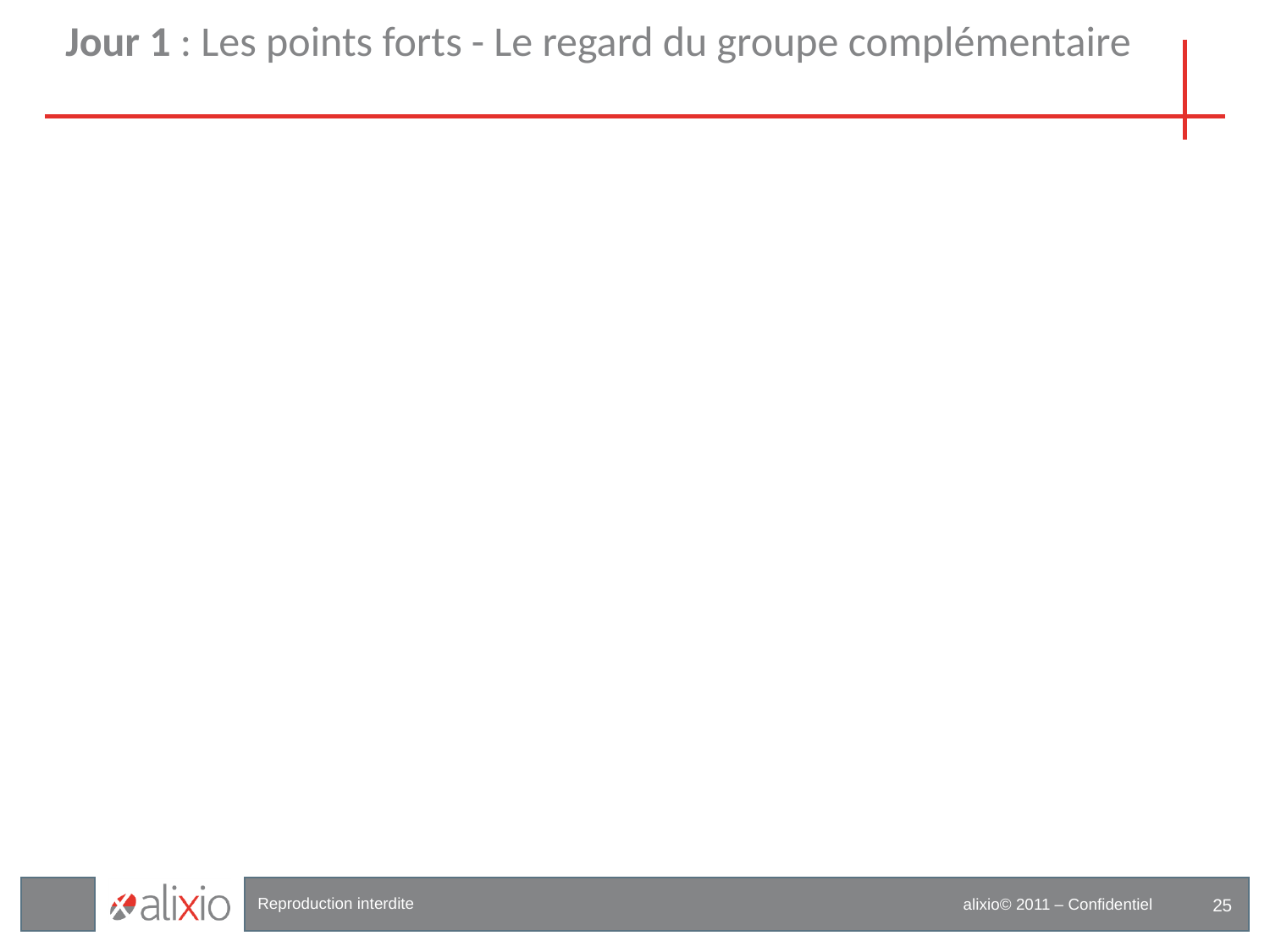

# Jour 1 : Les points forts - Le regard du groupe complémentaire

25